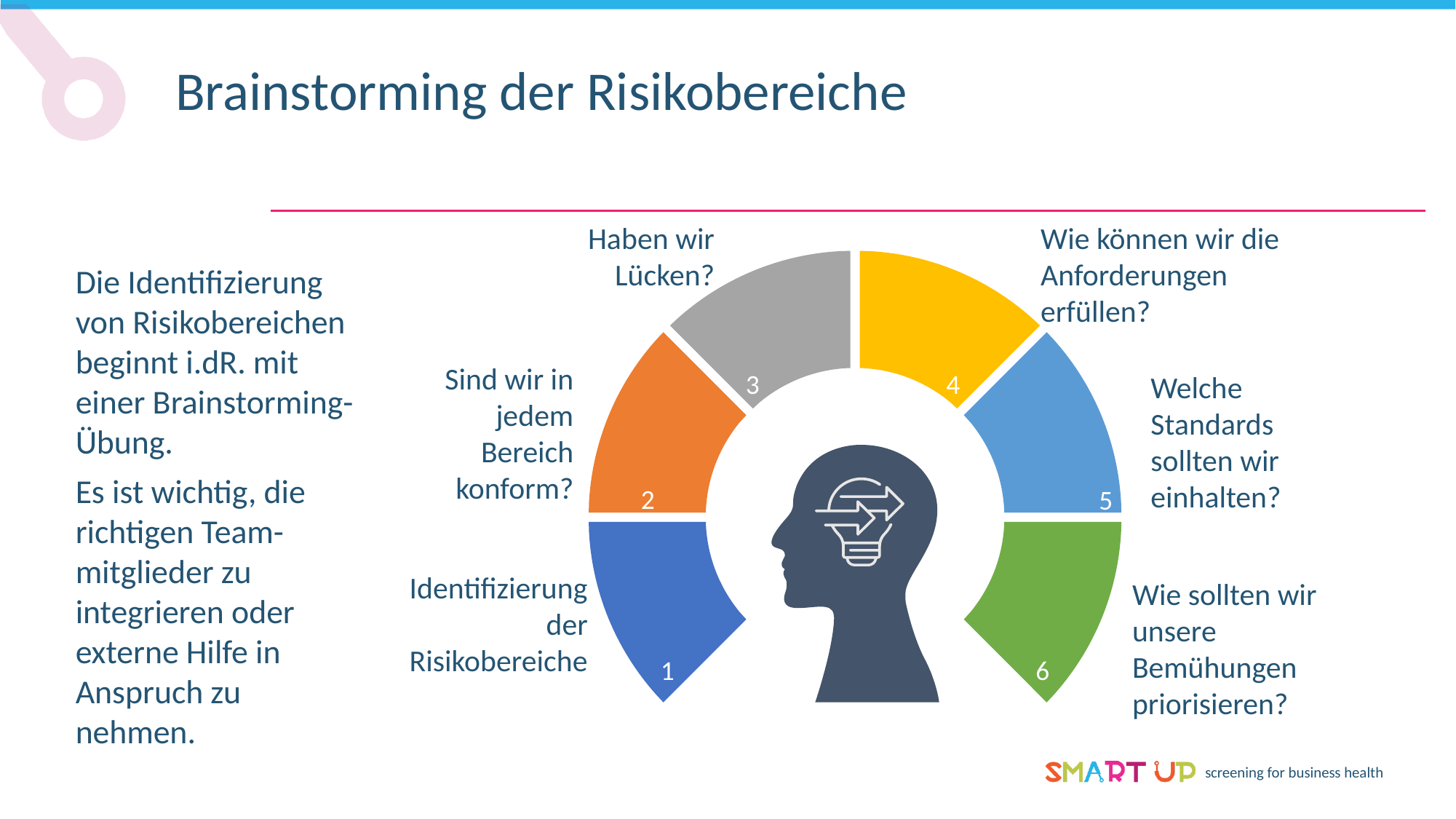

Brainstorming der Risikobereiche
Haben wir Lücken?
Wie können wir die Anforderungen erfüllen?

Die Identifizierung von Risikobereichen beginnt i.dR. mit einer Brainstorming-Übung.
Es ist wichtig, die richtigen Team-mitglieder zu integrieren oder externe Hilfe in Anspruch zu nehmen.
Sind wir in jedem Bereich konform?
3
4
Welche Standards sollten wir einhalten?
2
5

Identifizierung der Risikobereiche
Wie sollten wir unsere Bemühungen priorisieren?
1
6